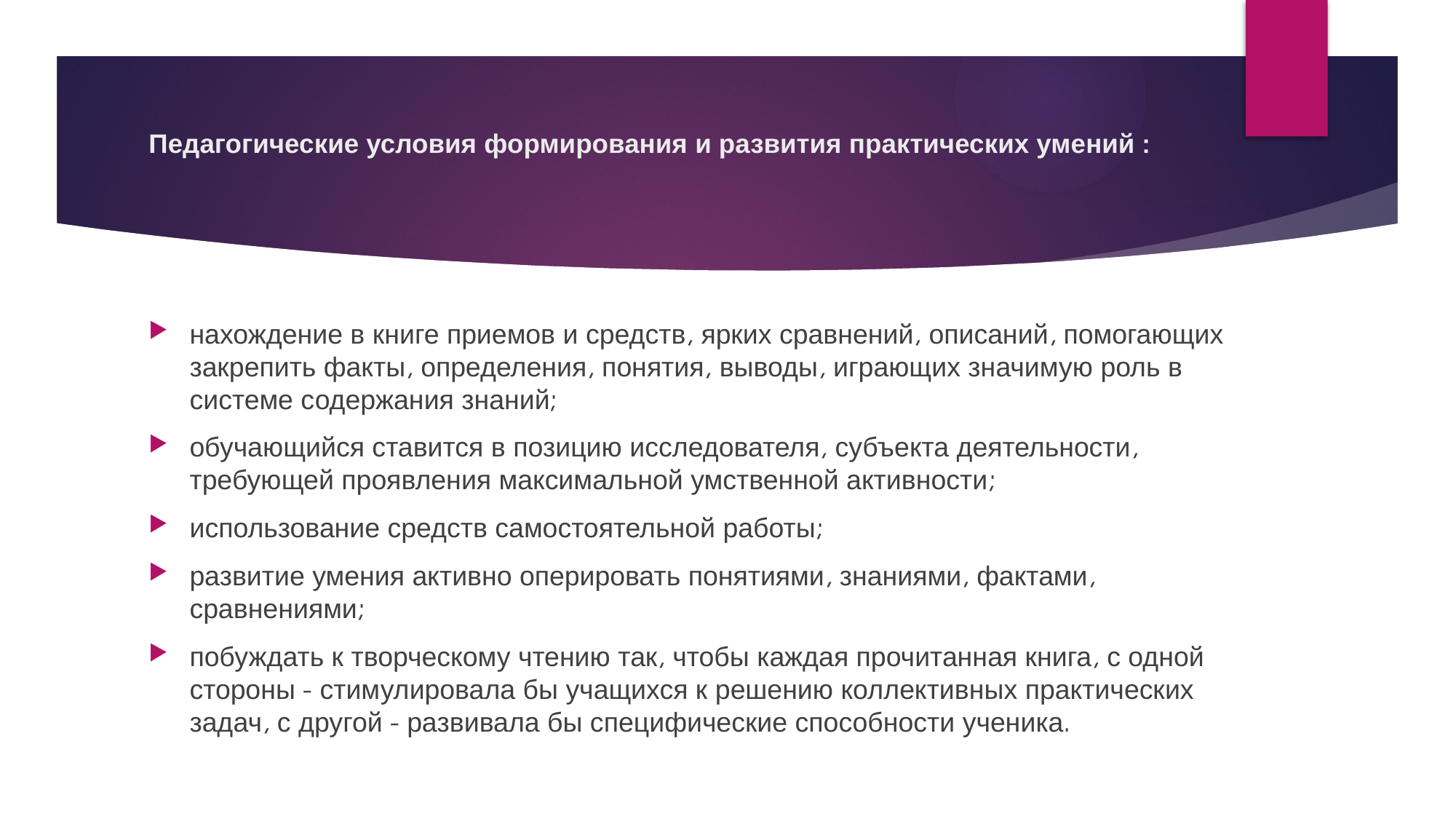

# Педагогические условия формирования и развития практических умений :
нахождение в книге приемов и средств, ярких сравнений, описаний, помогающих закрепить факты, определения, понятия, выводы, играющих значимую роль в системе содержания знаний;
обучающийся ставится в позицию исследователя, субъекта деятельности, требующей проявления максимальной умственной активности;
использование средств самостоятельной работы;
развитие умения активно оперировать понятиями, знаниями, фактами, сравнениями;
побуждать к творческому чтению так, чтобы каждая прочитанная книга, с одной стороны - стимулировала бы учащихся к решению коллективных практических задач, с другой - развивала бы специфические способности ученика.